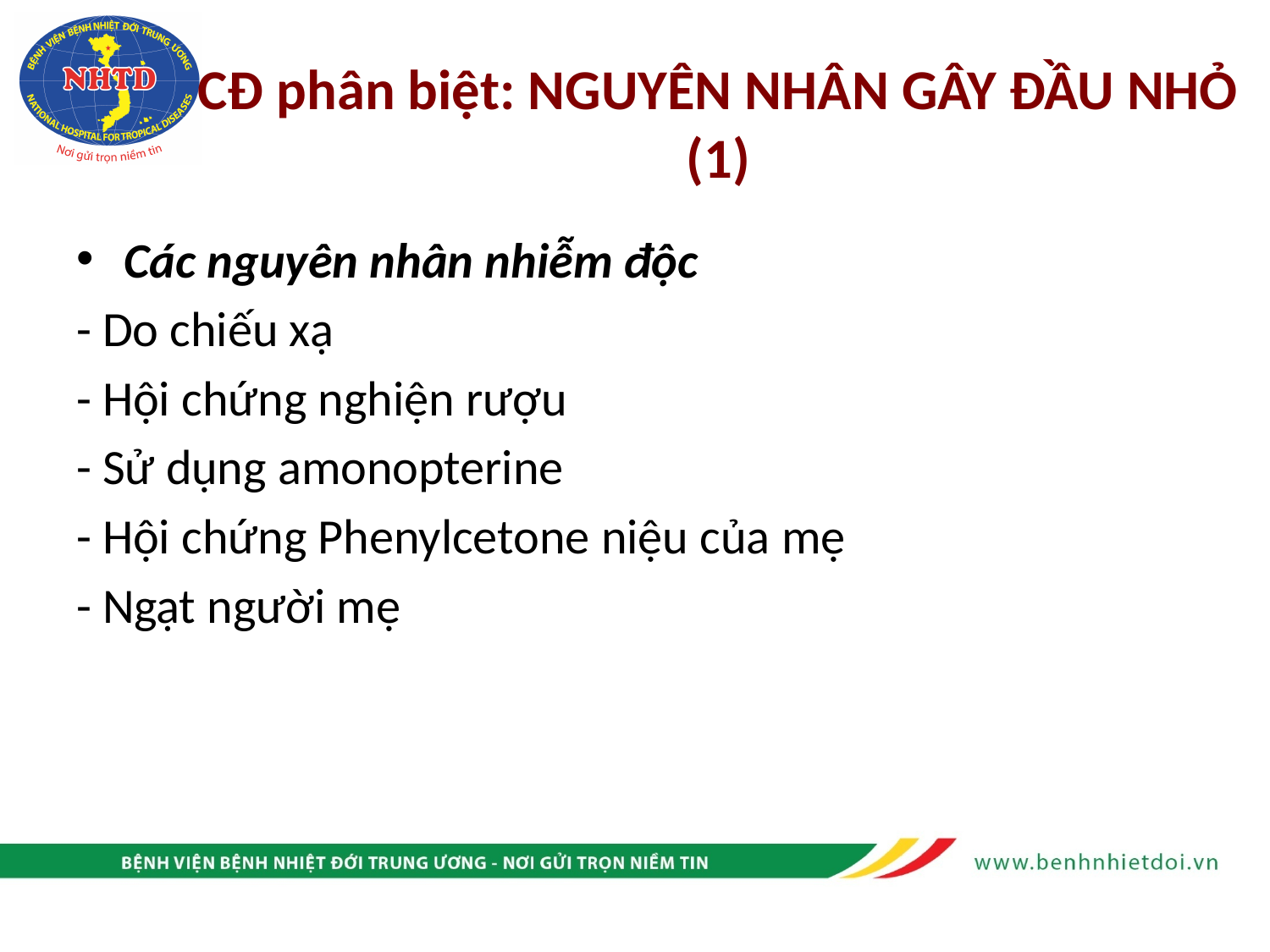

# CĐ phân biệt: NGUYÊN NHÂN GÂY ĐẦU NHỎ (1)
Các nguyên nhân nhiễm độc
- Do chiếu xạ
- Hội chứng nghiện rượu
- Sử dụng amonopterine
- Hội chứng Phenylcetone niệu của mẹ
- Ngạt người mẹ